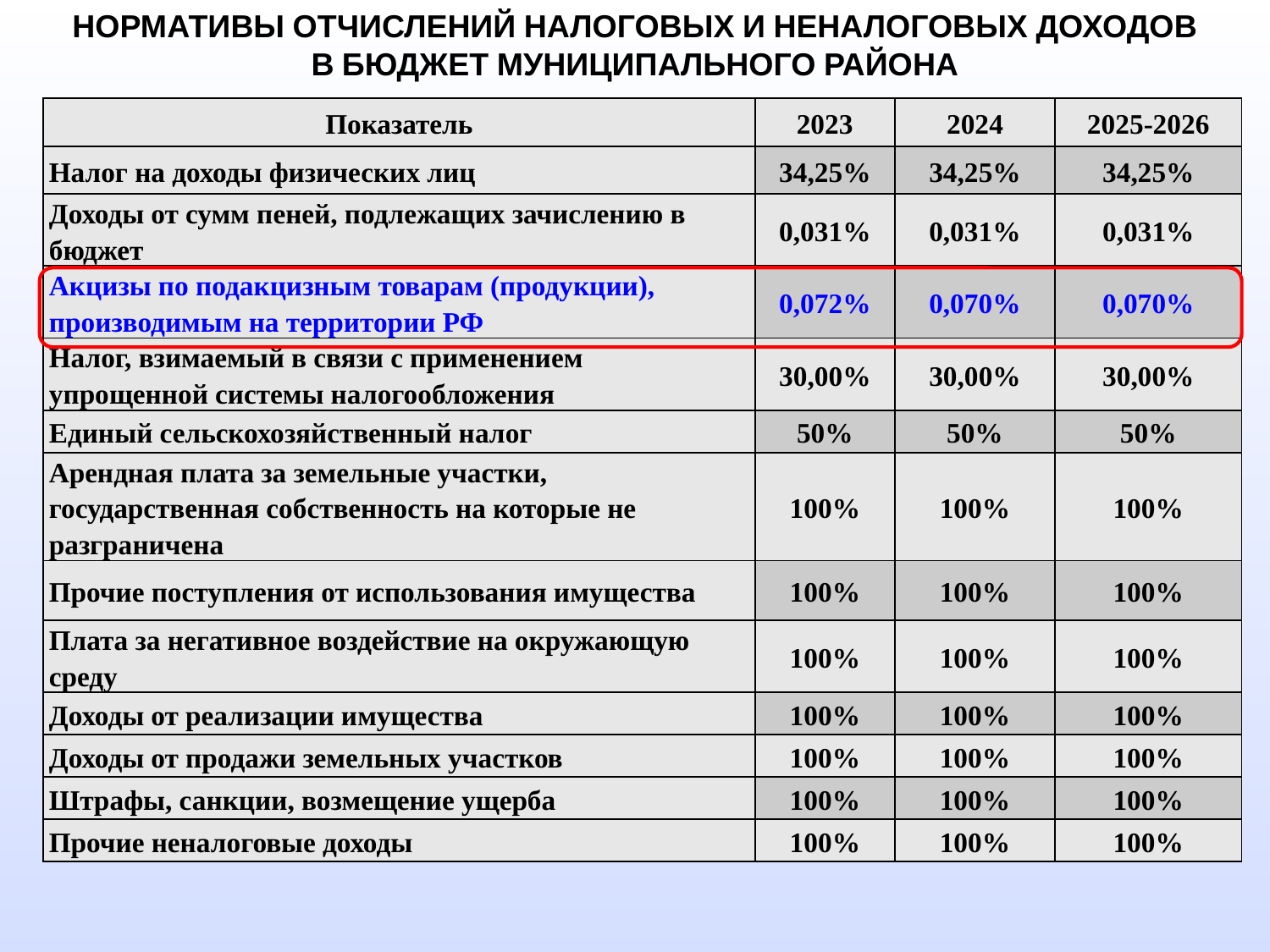

НОРМАТИВЫ ОТЧИСЛЕНИЙ НАЛОГОВЫХ И НЕНАЛОГОВЫХ ДОХОДОВ
В БЮДЖЕТ МУНИЦИПАЛЬНОГО РАЙОНА
| Показатель | 2023 | 2024 | 2025-2026 |
| --- | --- | --- | --- |
| Налог на доходы физических лиц | 34,25% | 34,25% | 34,25% |
| Доходы от сумм пеней, подлежащих зачислению в бюджет | 0,031% | 0,031% | 0,031% |
| Акцизы по подакцизным товарам (продукции), производимым на территории РФ | 0,072% | 0,070% | 0,070% |
| Налог, взимаемый в связи с применением упрощенной системы налогообложения | 30,00% | 30,00% | 30,00% |
| Единый сельскохозяйственный налог | 50% | 50% | 50% |
| Арендная плата за земельные участки, государственная собственность на которые не разграничена | 100% | 100% | 100% |
| Прочие поступления от использования имущества | 100% | 100% | 100% |
| Плата за негативное воздействие на окружающую среду | 100% | 100% | 100% |
| Доходы от реализации имущества | 100% | 100% | 100% |
| Доходы от продажи земельных участков | 100% | 100% | 100% |
| Штрафы, санкции, возмещение ущерба | 100% | 100% | 100% |
| Прочие неналоговые доходы | 100% | 100% | 100% |